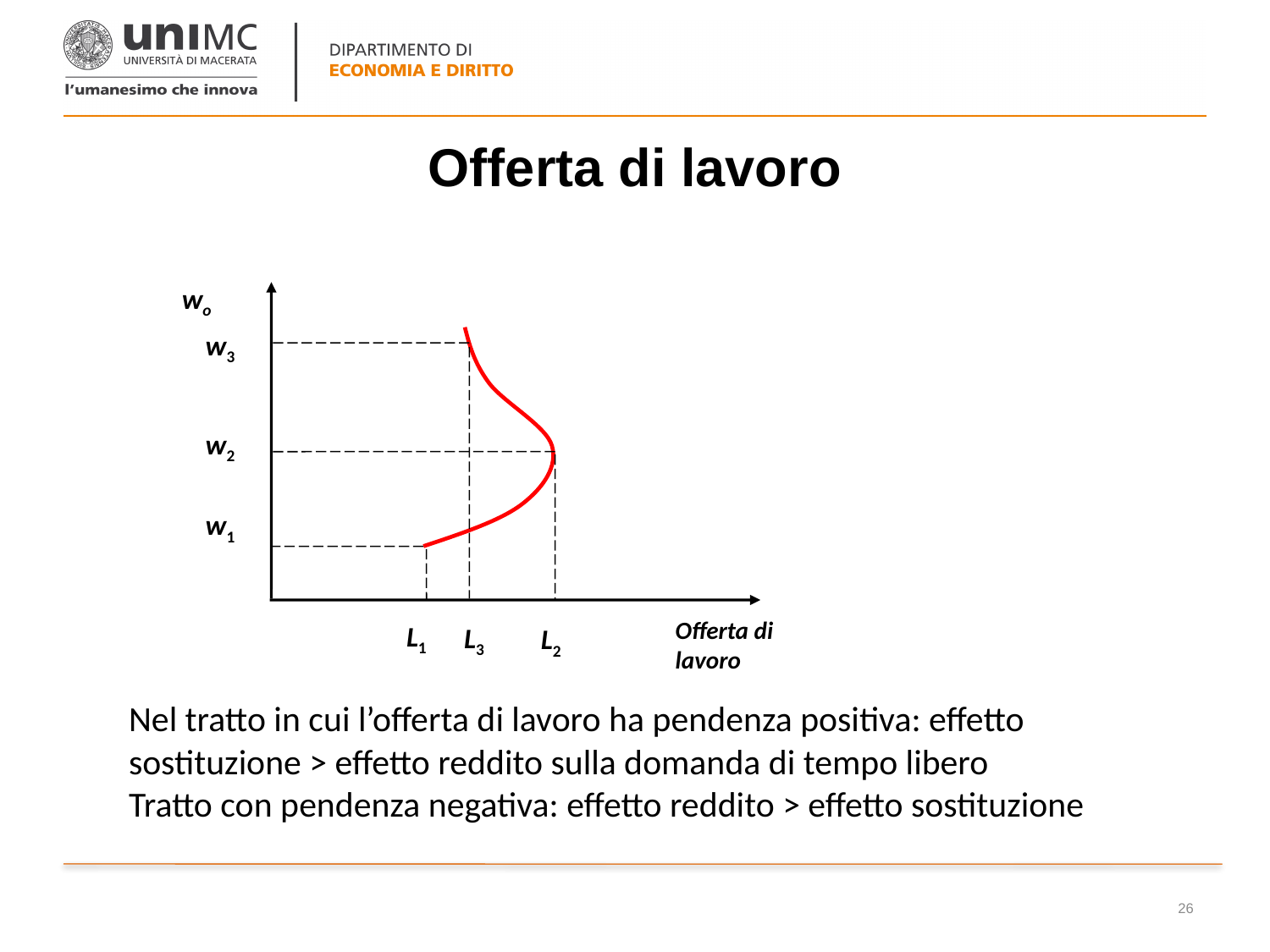

# Offerta di lavoro
wo

w3

w2

w1

Offerta di lavoro
L1
L3
L2
Nel tratto in cui l’offerta di lavoro ha pendenza positiva: effetto sostituzione > effetto reddito sulla domanda di tempo libero
Tratto con pendenza negativa: effetto reddito > effetto sostituzione
26